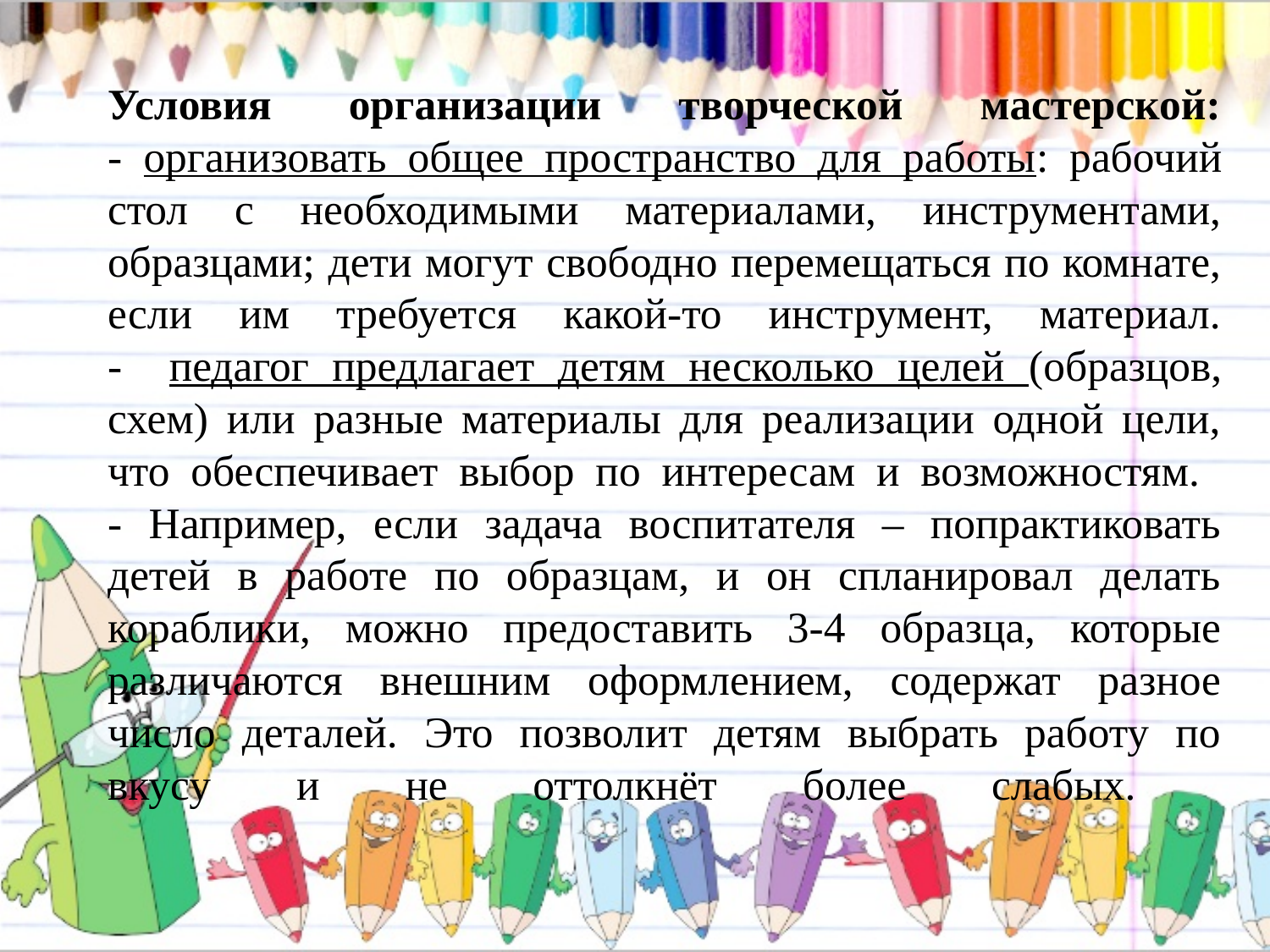

# Условия организации творческой мастерской: - организовать общее пространство для работы: рабочий стол с необходимыми материалами, инструментами, образцами; дети могут свободно перемещаться по комнате, если им требуется какой-то инструмент, материал. -  педагог предлагает детям несколько целей (образцов, схем) или разные материалы для реализации одной цели, что обеспечивает выбор по интересам и возможностям. - Например, если задача воспитателя – попрактиковать детей в работе по образцам, и он спланировал делать кораблики, можно предоставить 3-4 образца, которые различаются внешним оформлением, содержат разное число деталей. Это позволит детям выбрать работу по вкусу и не оттолкнёт более слабых.